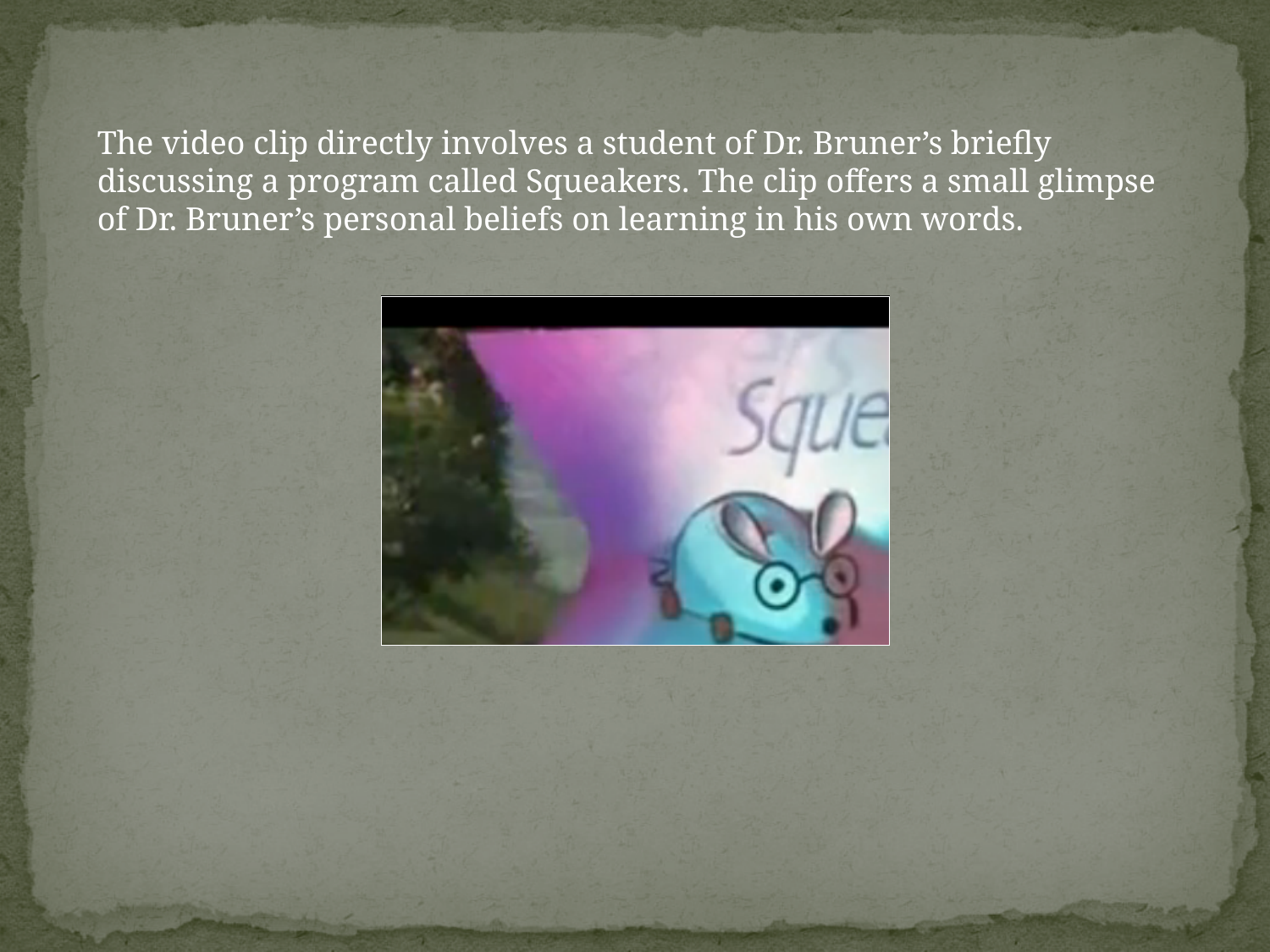

The video clip directly involves a student of Dr. Bruner’s briefly discussing a program called Squeakers. The clip offers a small glimpse of Dr. Bruner’s personal beliefs on learning in his own words.